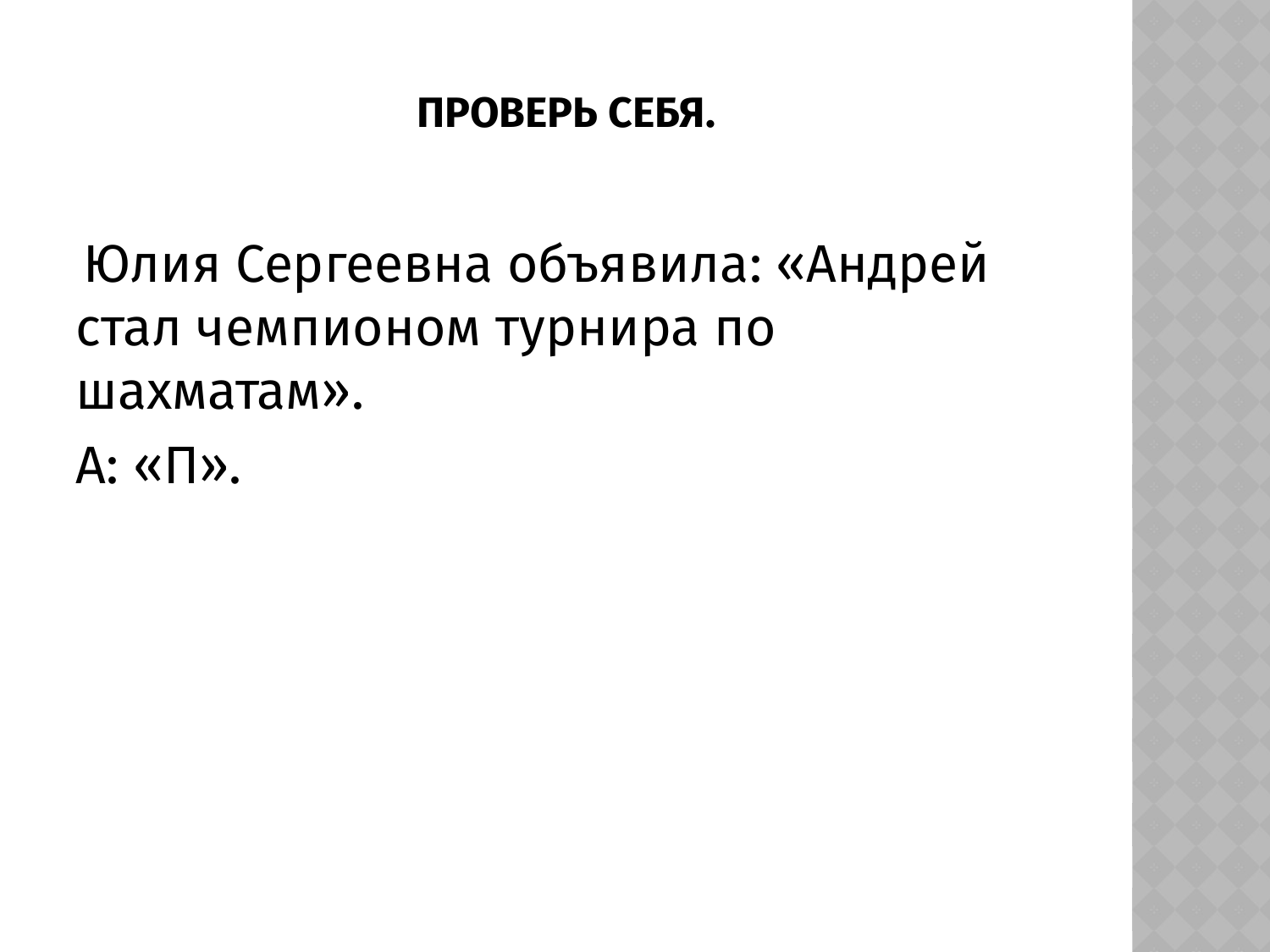

# Проверь себя.
 Юлия Сергеевна объявила: «Андрей стал чемпионом турнира по шахматам».
А: «П».